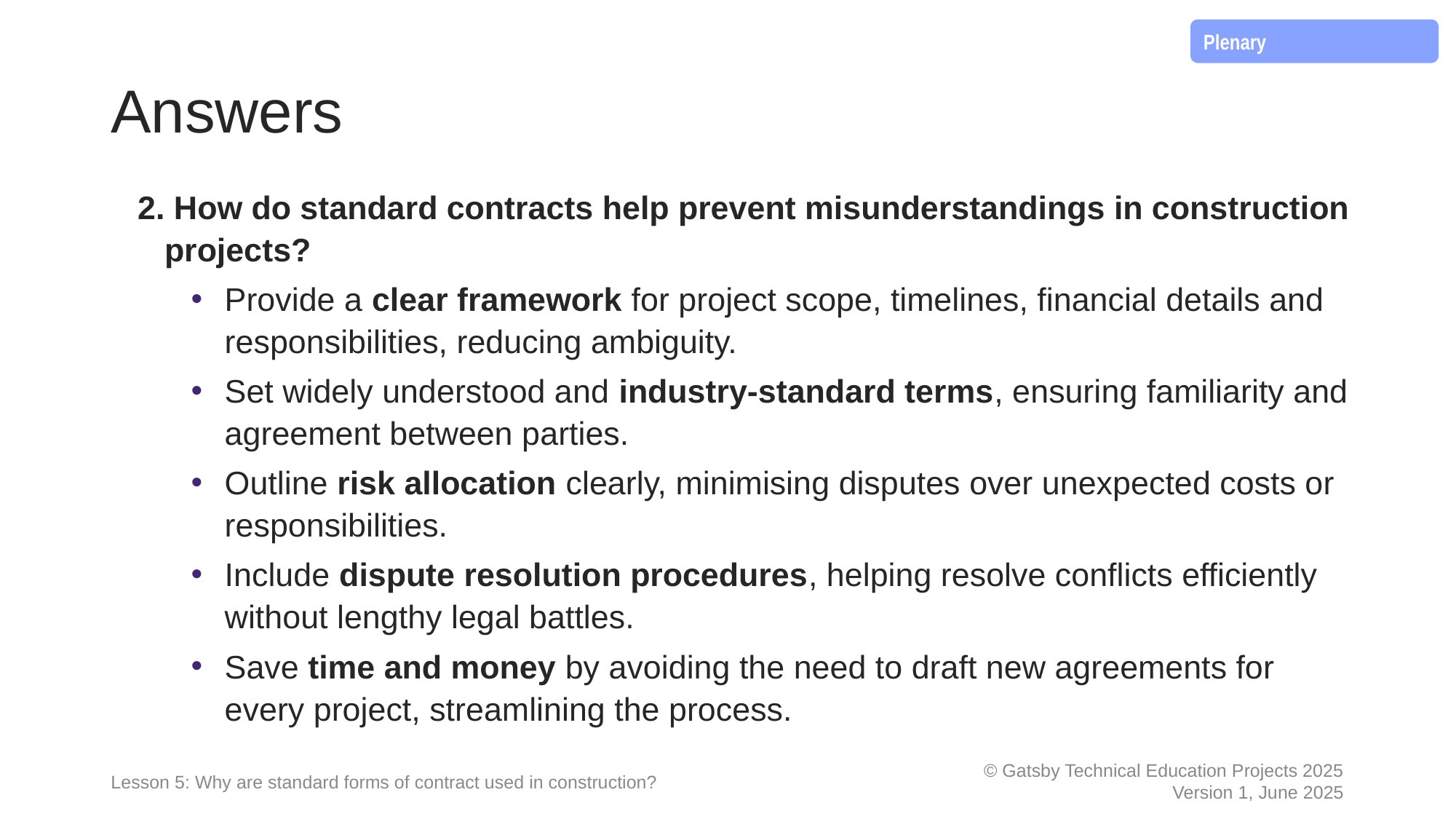

Plenary
# Answers
2. How do standard contracts help prevent misunderstandings in construction projects?
Provide a clear framework for project scope, timelines, financial details and responsibilities, reducing ambiguity.
Set widely understood and industry-standard terms, ensuring familiarity and agreement between parties.
Outline risk allocation clearly, minimising disputes over unexpected costs or responsibilities.
Include dispute resolution procedures, helping resolve conflicts efficiently without lengthy legal battles.
Save time and money by avoiding the need to draft new agreements for every project, streamlining the process.

Lesson 5: Why are standard forms of contract used in construction?